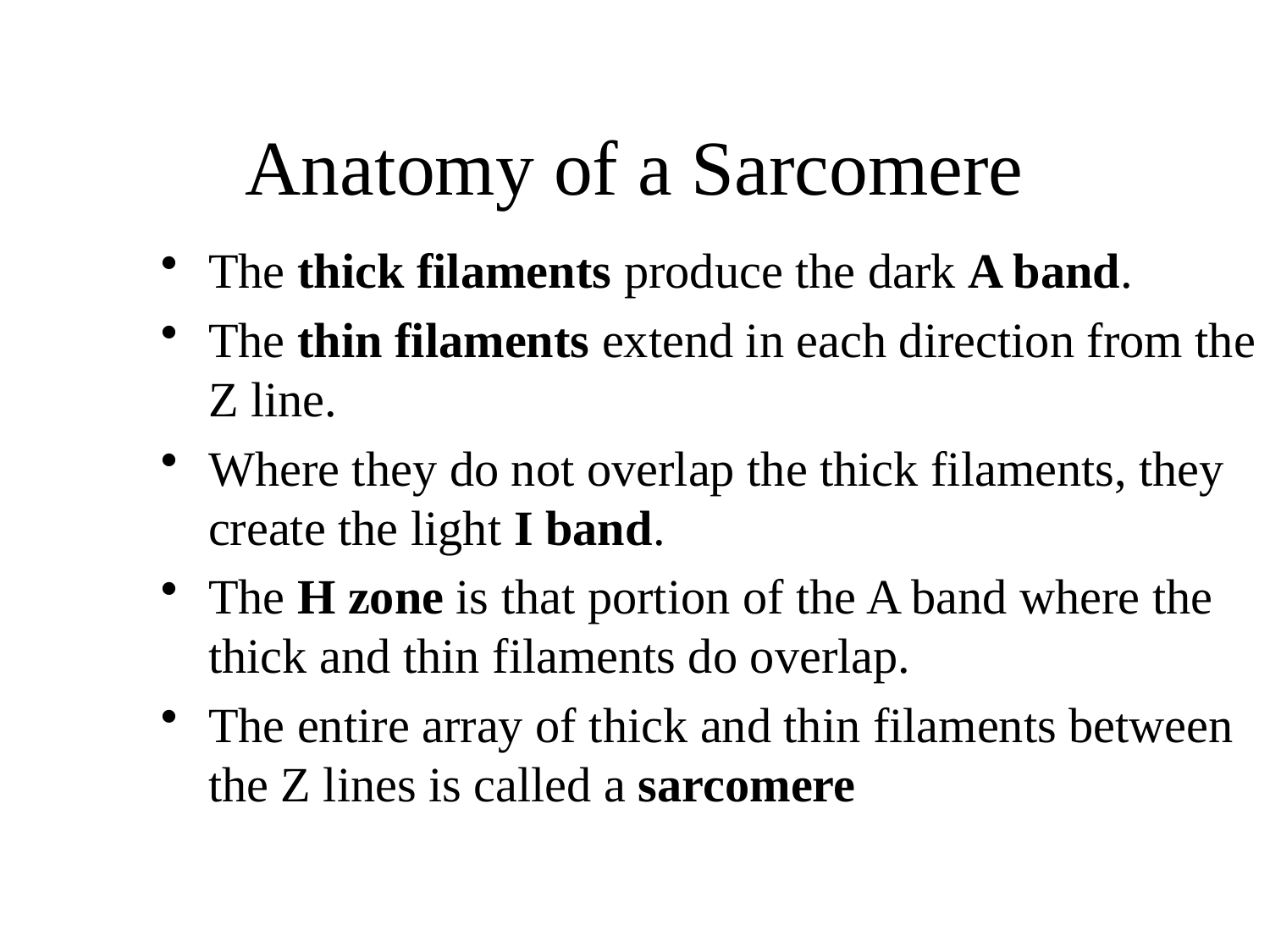

# Anatomy of a Sarcomere
The thick filaments produce the dark A band.
The thin filaments extend in each direction from the Z line.
Where they do not overlap the thick filaments, they create the light I band.
The H zone is that portion of the A band where the thick and thin filaments do overlap.
The entire array of thick and thin filaments between the Z lines is called a sarcomere